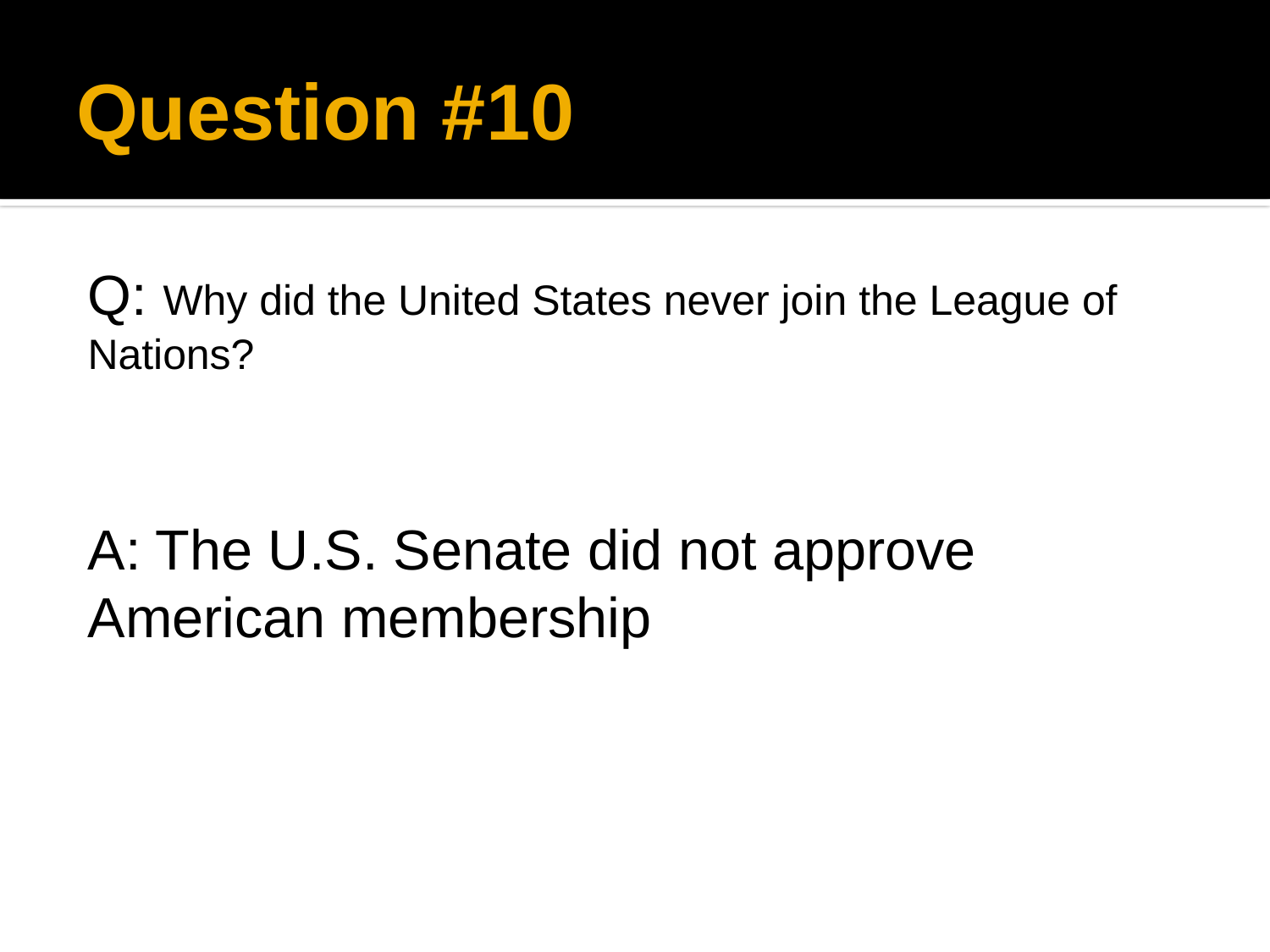

# Question #10
Q: Why did the United States never join the League of Nations?

A: The U.S. Senate did not approve American membership